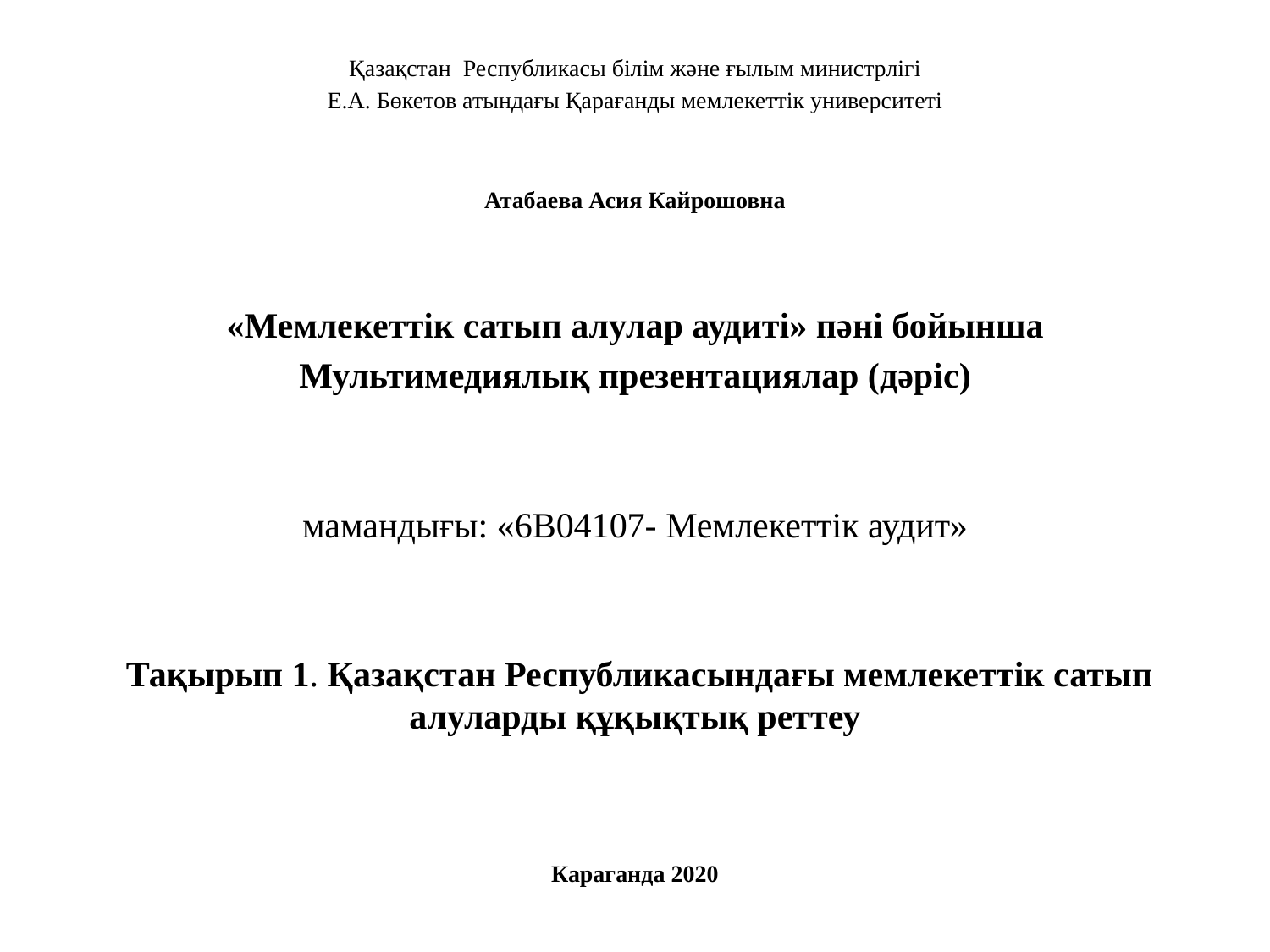

Қазақстан  Республикасы білім және ғылым министрлігі
Е.А. Бөкетов атындағы Қарағанды мемлекеттік университеті

Атабаева Асия Кайрошовна

«Мемлекеттік сатып алулар аудиті» пәні бойынша
Мультимедиялық презентациялар (дәріс)

мамандығы: «6B04107- Мемлекеттік аудит»

 Тақырып 1. Қазақстан Республикасындағы мемлекеттік сатып алуларды құқықтық реттеу

Караганда 2020